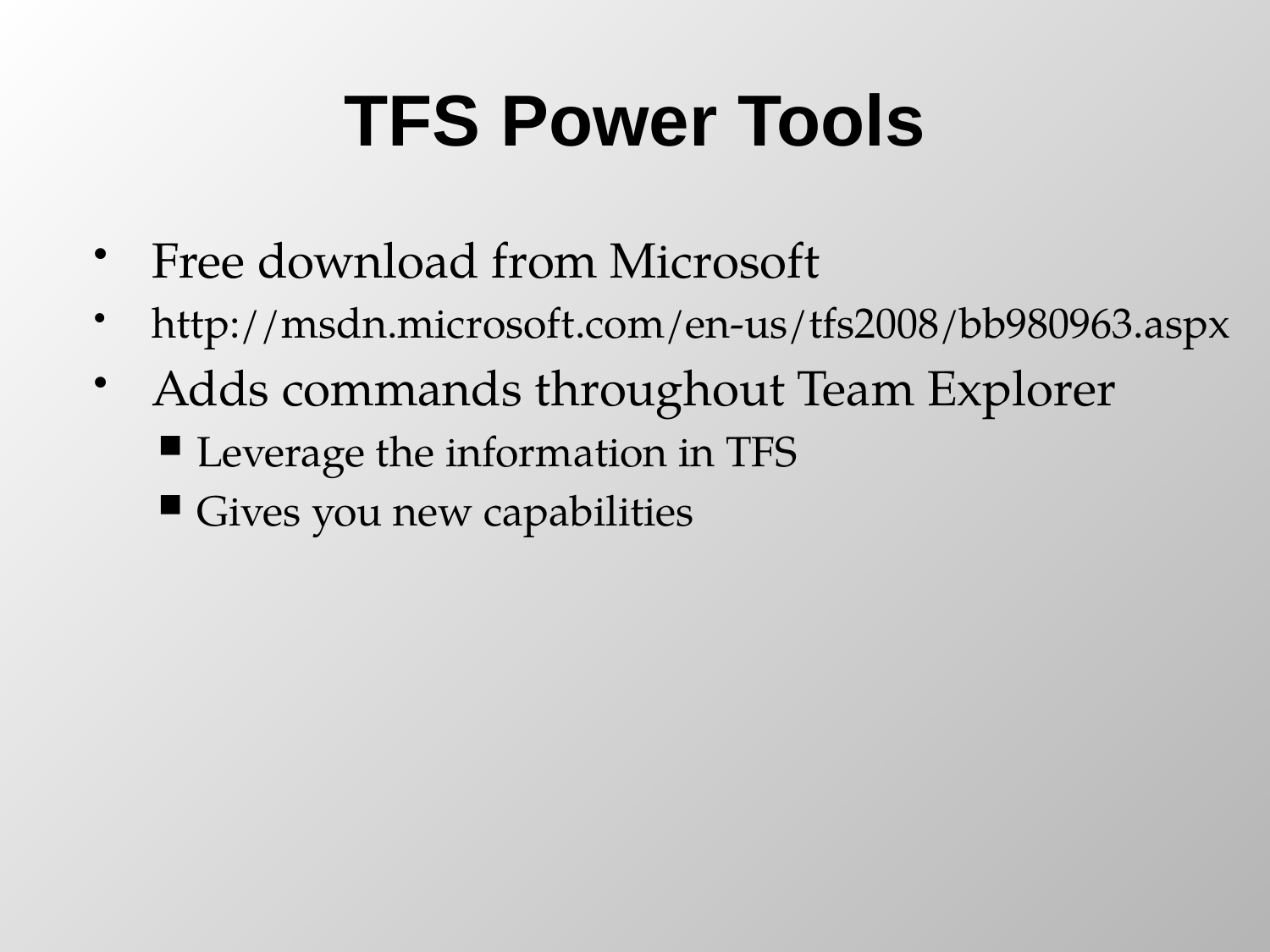

# TFS Power Tools
Free download from Microsoft
http://msdn.microsoft.com/en-us/tfs2008/bb980963.aspx
Adds commands throughout Team Explorer
Leverage the information in TFS
Gives you new capabilities